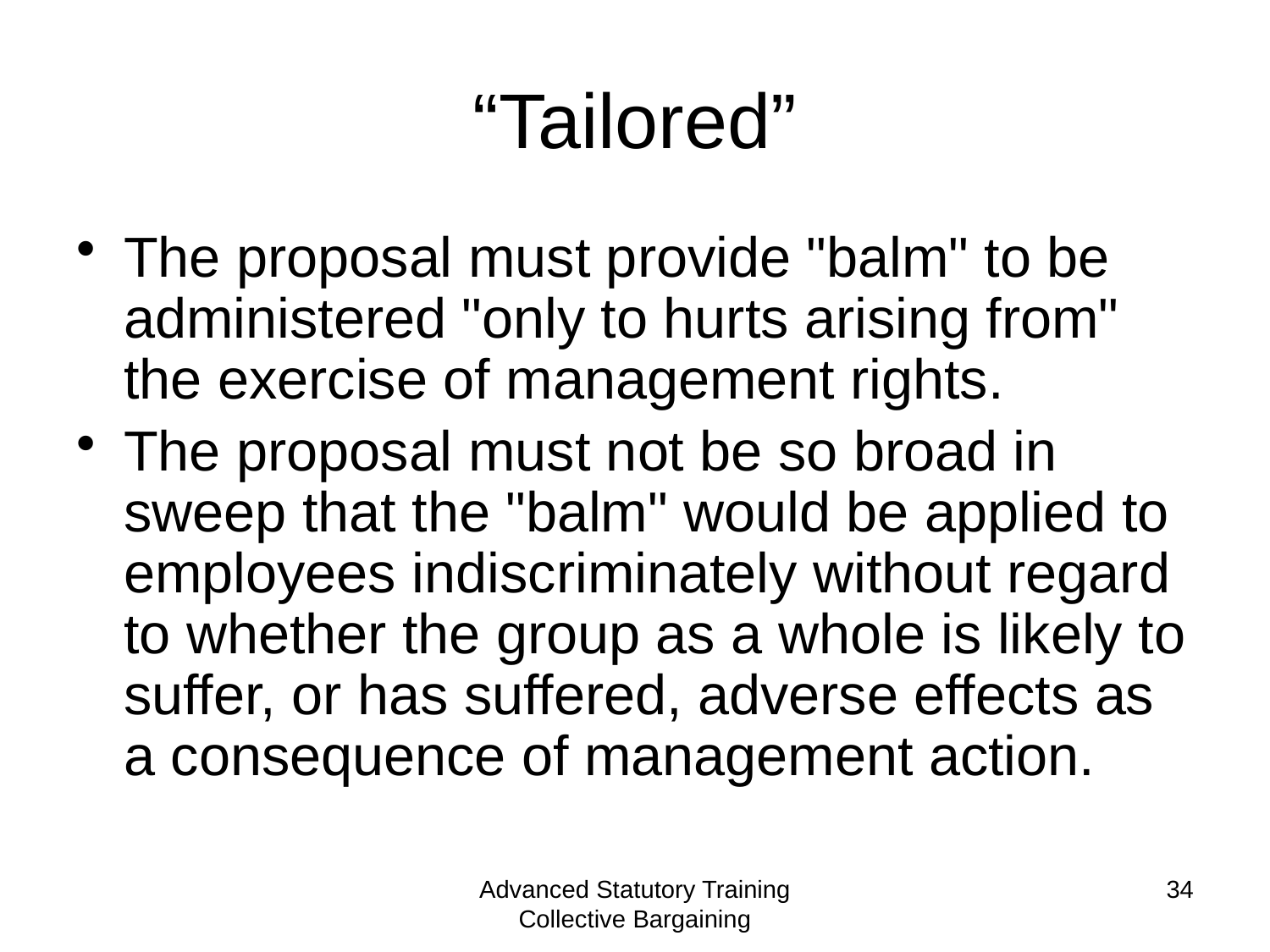

# “Tailored”
The proposal must provide "balm" to be administered "only to hurts arising from" the exercise of management rights.
The proposal must not be so broad in sweep that the "balm" would be applied to employees indiscriminately without regard to whether the group as a whole is likely to suffer, or has suffered, adverse effects as a consequence of management action.
Advanced Statutory Training Collective Bargaining
34